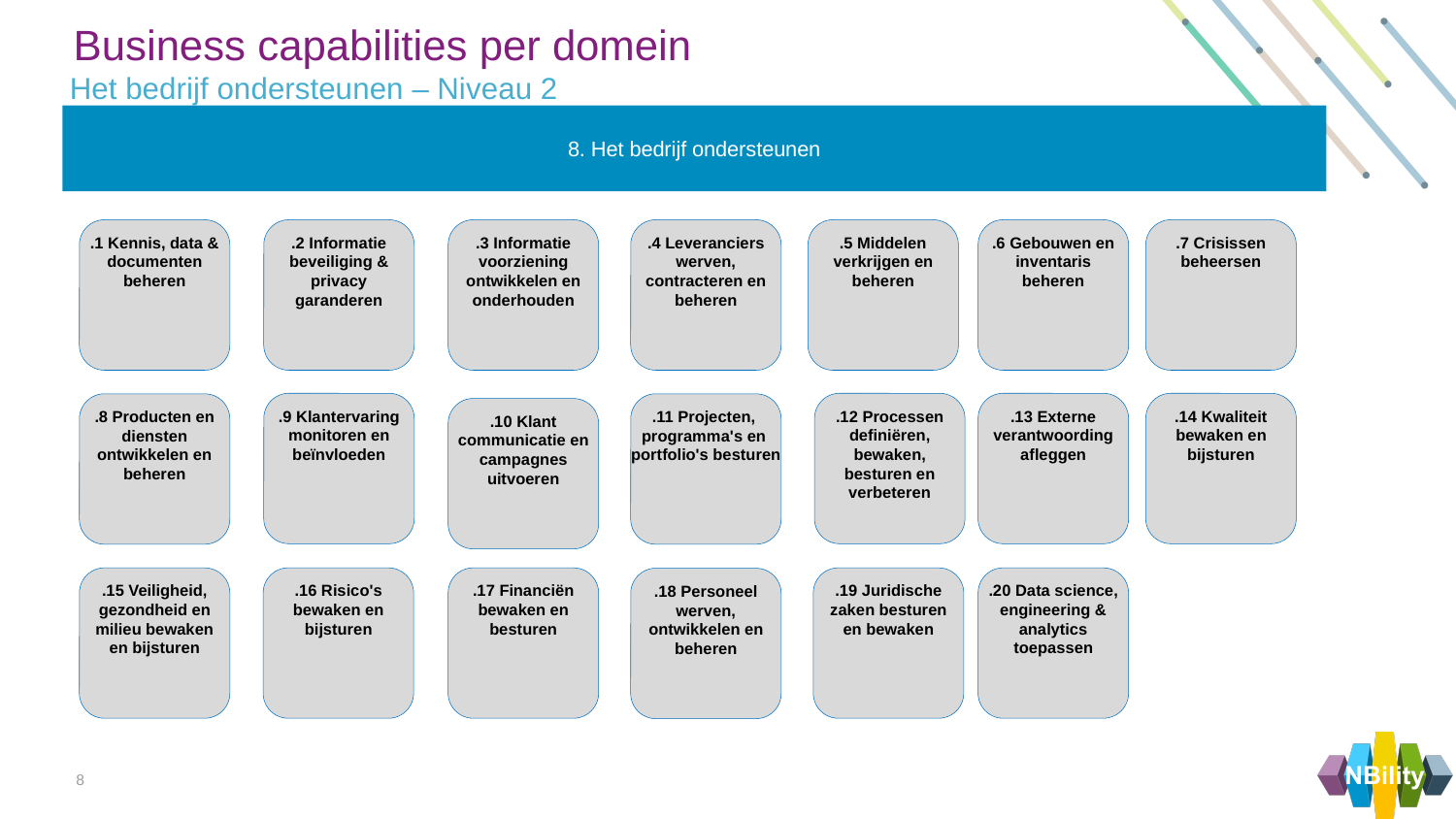

Business capabilities per domein
Het bedrijf ondersteunen – Niveau 2
8. Het bedrijf ondersteunen
.1 Kennis, data & documenten beheren
.2 Informatie beveiliging & privacy garanderen
.3 Informatie voorziening ontwikkelen en onderhouden
.4 Leveranciers werven, contracteren en beheren
.5 Middelen verkrijgen en beheren
.6 Gebouwen en inventaris beheren
.7 Crisissen beheersen
.9 Klantervaring monitoren en beïnvloeden
.12 Processen definiëren, bewaken, besturen en verbeteren
.13 Externe verantwoording afleggen
.14 Kwaliteit bewaken en bijsturen
.8 Producten en diensten ontwikkelen en beheren
.11 Projecten,
programma's en
portfolio's besturen
.10 Klant communicatie en campagnes uitvoeren
.15 Veiligheid, gezondheid en milieu bewaken en bijsturen
.16 Risico's bewaken en bijsturen
.17 Financiën bewaken en besturen
.19 Juridische zaken besturen en bewaken
.20 Data science, engineering & analytics toepassen
.18 Personeel werven, ontwikkelen en beheren
8